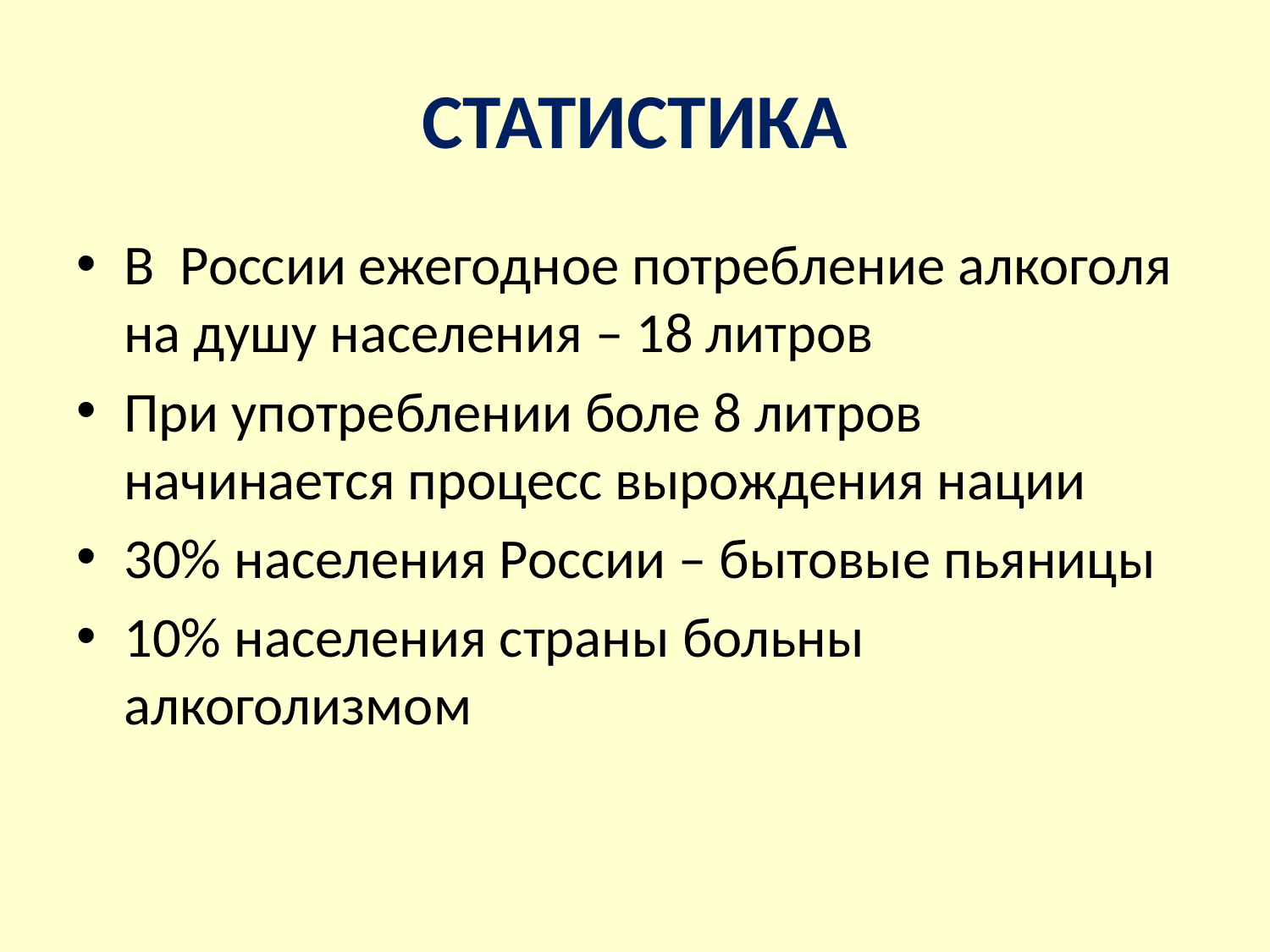

# СТАТИСТИКА
В  России ежегодное потребление алкоголя на душу населения – 18 литров
При употреблении боле 8 литров начинается процесс вырождения нации
30% населения России – бытовые пьяницы
10% населения страны больны алкоголизмом